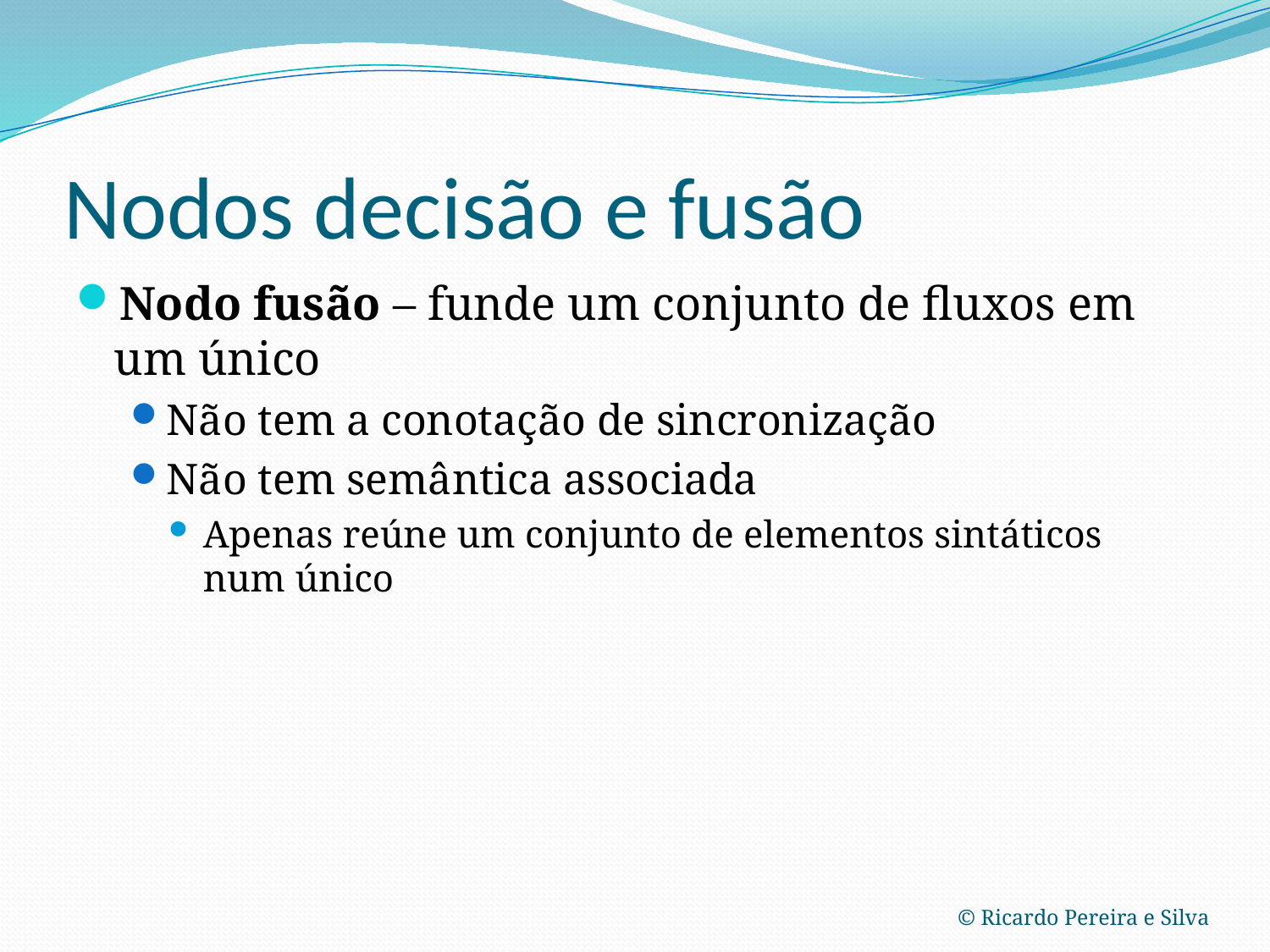

# Nodos decisão e fusão
Nodo fusão – funde um conjunto de fluxos em um único
Não tem a conotação de sincronização
Não tem semântica associada
Apenas reúne um conjunto de elementos sintáticos num único
© Ricardo Pereira e Silva